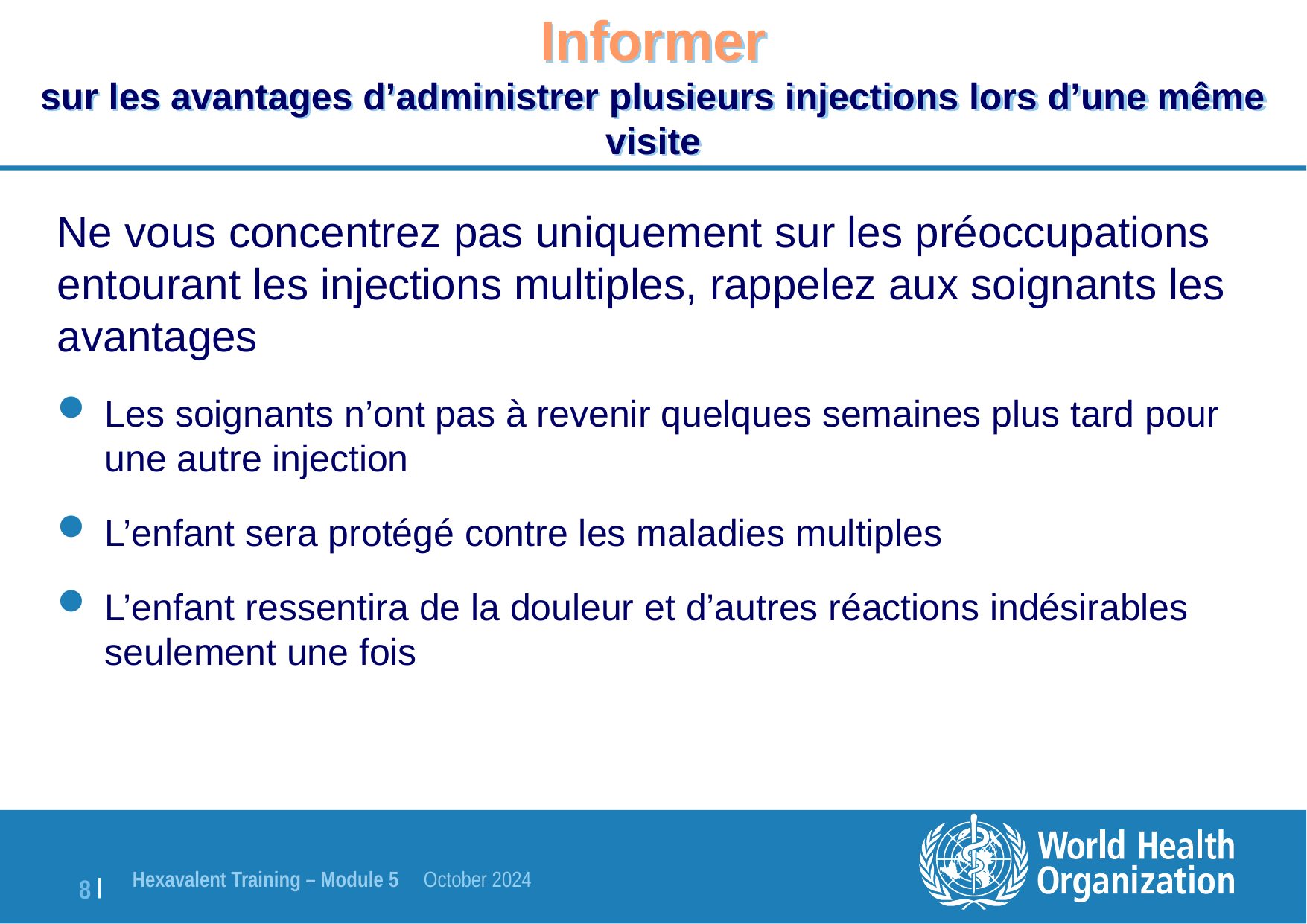

# Informer sur les avantages d’administrer plusieurs injections lors d’une même visite
Ne vous concentrez pas uniquement sur les préoccupations entourant les injections multiples, rappelez aux soignants les avantages
Les soignants n’ont pas à revenir quelques semaines plus tard pour une autre injection
L’enfant sera protégé contre les maladies multiples
L’enfant ressentira de la douleur et d’autres réactions indésirables seulement une fois